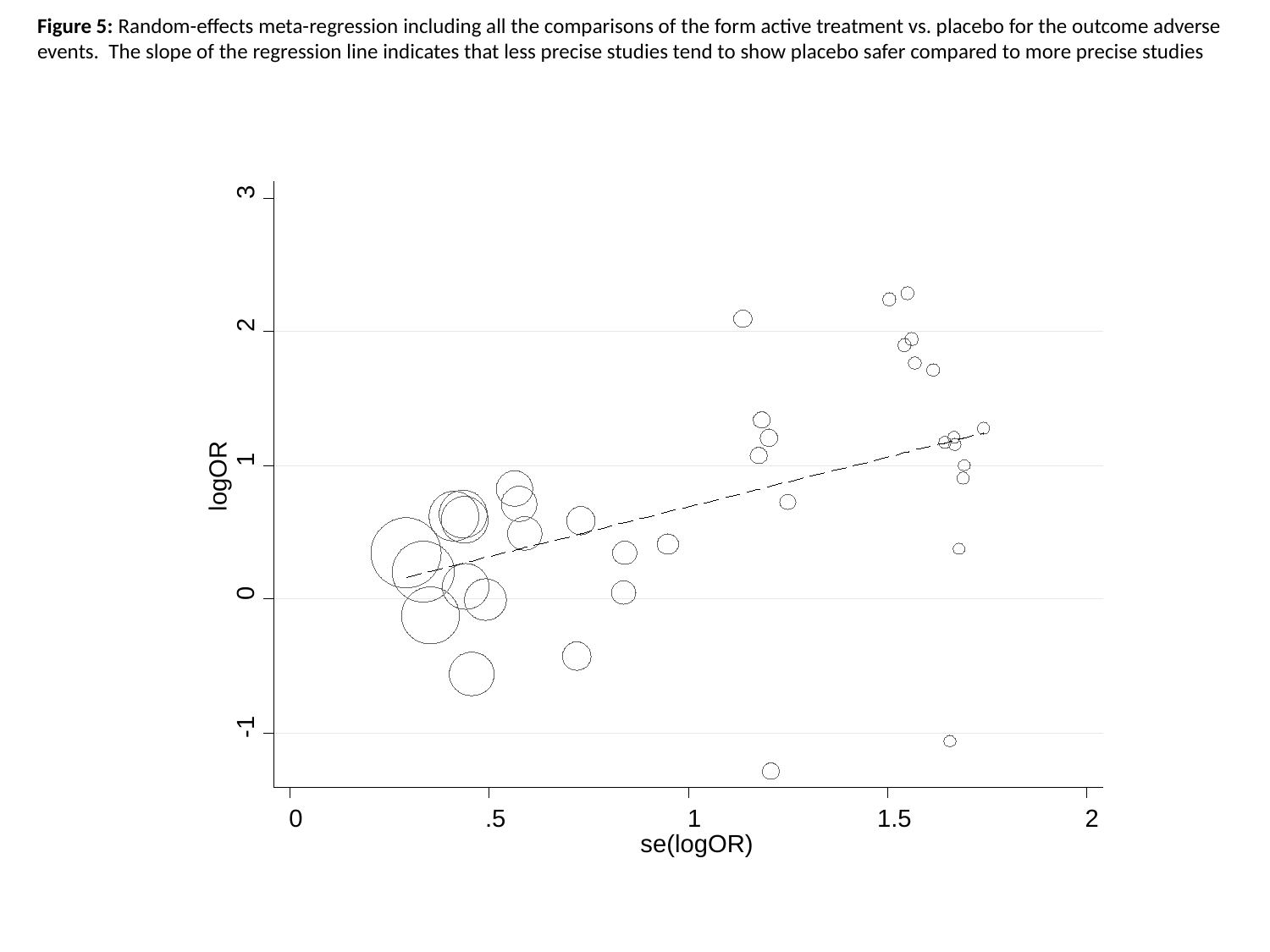

Figure 5: Random-effects meta-regression including all the comparisons of the form active treatment vs. placebo for the outcome adverse events.  The slope of the regression line indicates that less precise studies tend to show placebo safer compared to more precise studies

3

2

1

logOR

0

-1

0
.5
1
1.5
2
se(logOR)